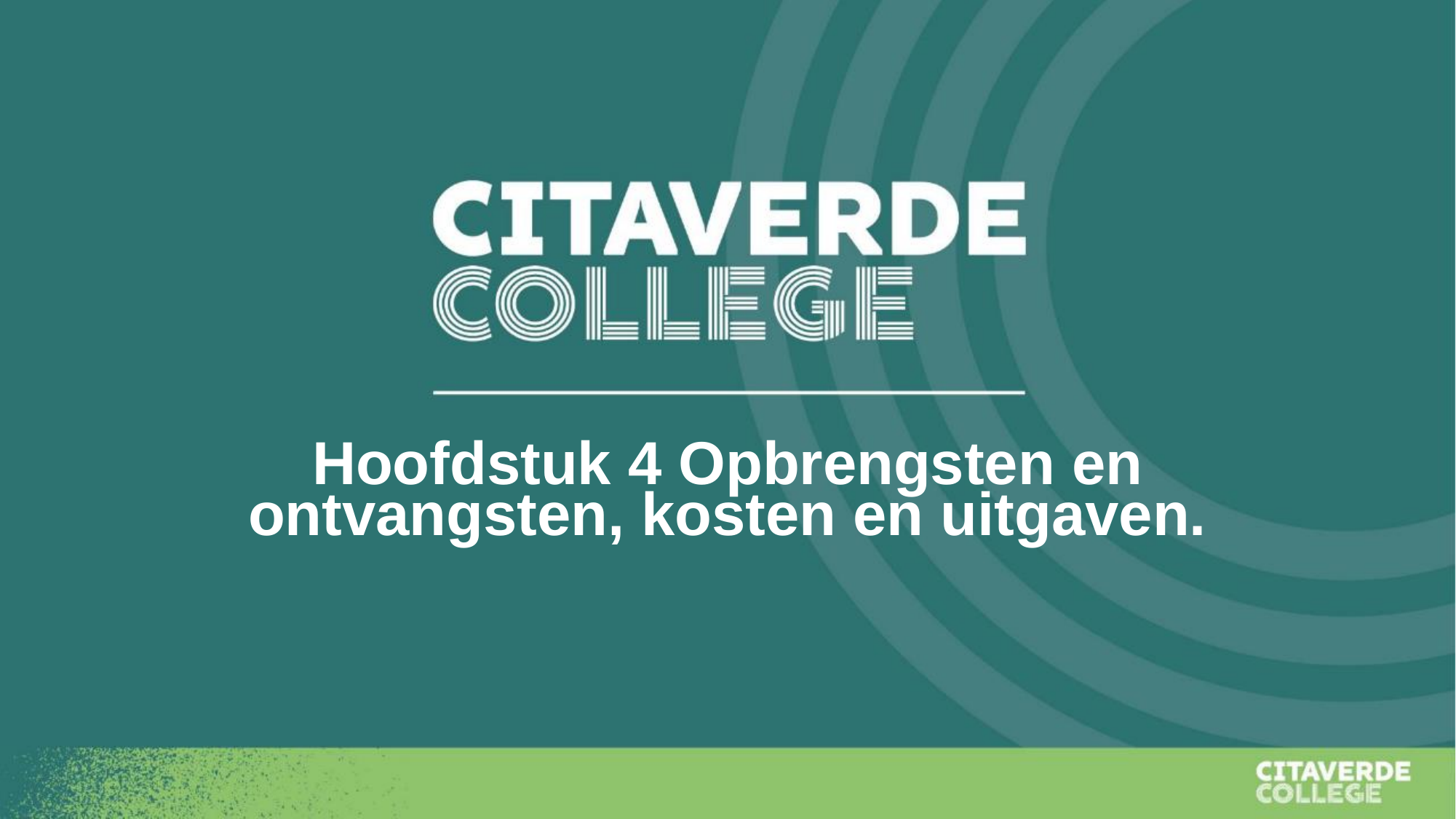

Hoofdstuk 4 Opbrengsten en ontvangsten, kosten en uitgaven.